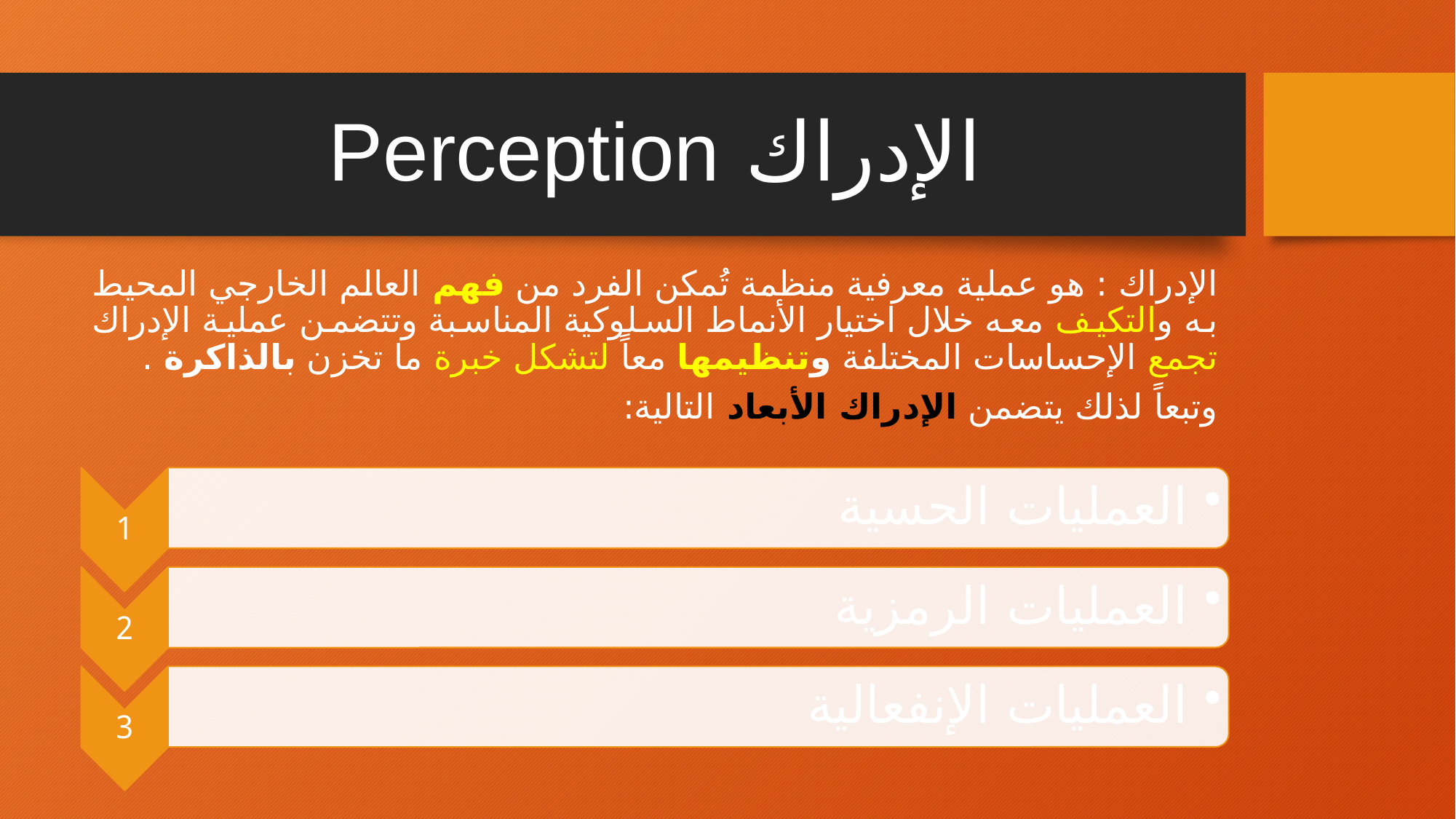

# الإدراك Perception
الإدراك : هو عملية معرفية منظمة تُمكن الفرد من فهم العالم الخارجي المحيط به والتكيف معه خلال اختيار الأنماط السلوكية المناسبة وتتضمن عملية الإدراك تجمع الإحساسات المختلفة وتنظيمها معاً لتشكل خبرة ما تخزن بالذاكرة .
وتبعاً لذلك يتضمن الإدراك الأبعاد التالية:
1
العمليات الحسية
2
العمليات الرمزية
3
العمليات الإنفعالية